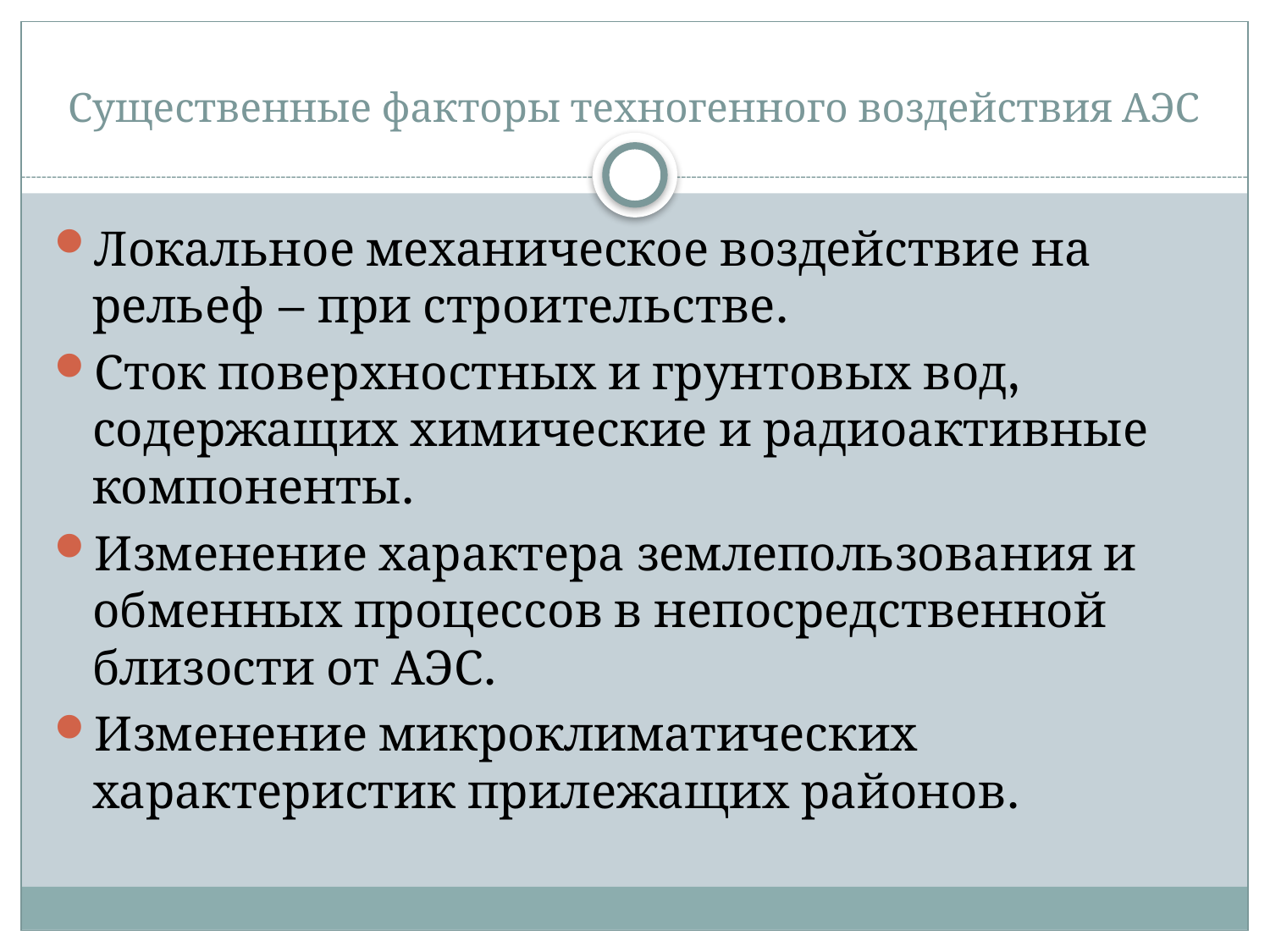

# Существенные факторы техногенного воздействия АЭС
Локальное механическое воздействие на рельеф – при строительстве.
Сток поверхностных и грунтовых вод, содержащих химические и радиоактивные компоненты.
Изменение характера землепользования и обменных процессов в непосредственной близости от АЭС.
Изменение микроклиматических характеристик прилежащих районов.